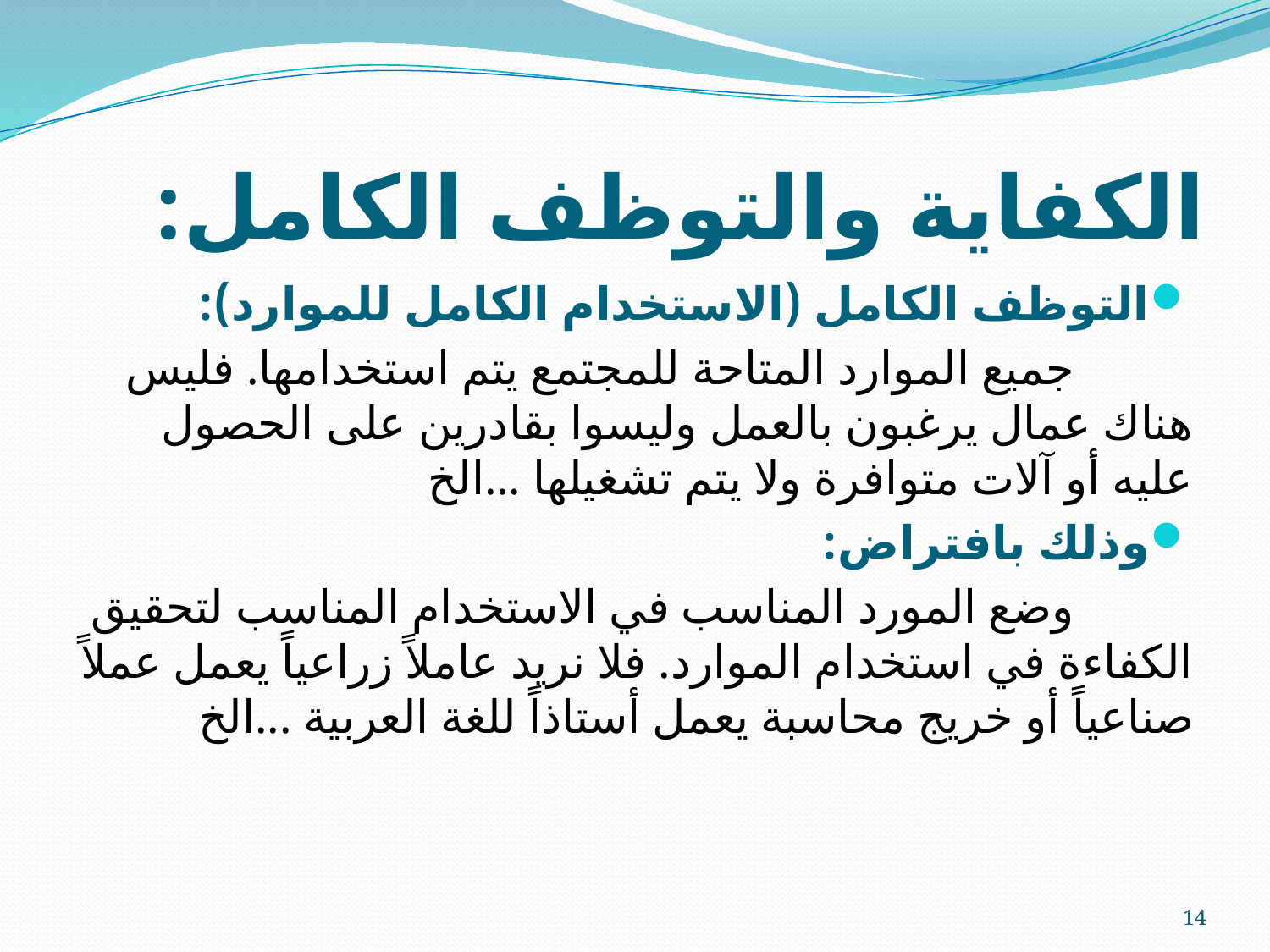

# الكفاية والتوظف الكامل:
التوظف الكامل (الاستخدام الكامل للموارد):
          جميع الموارد المتاحة للمجتمع يتم استخدامها. فليس هناك عمال يرغبون بالعمل وليسوا بقادرين على الحصول عليه أو آلات متوافرة ولا يتم تشغيلها ...الخ
وذلك بافتراض:
          وضع المورد المناسب في الاستخدام المناسب لتحقيق الكفاءة في استخدام الموارد. فلا نريد عاملاً زراعياً يعمل عملاً صناعياً أو خريج محاسبة يعمل أستاذاً للغة العربية ...الخ
14